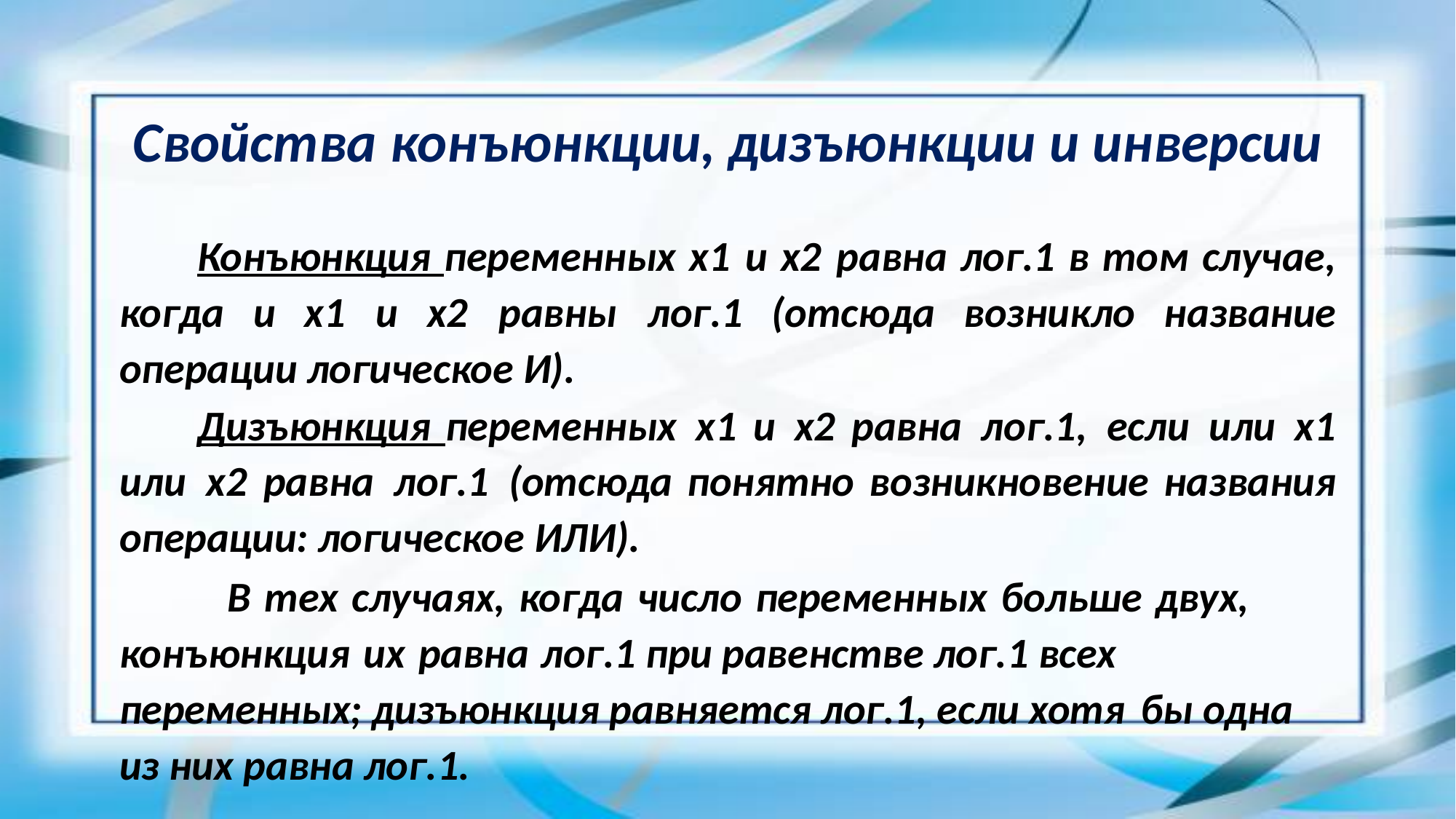

# Свойства конъюнкции, дизъюнкции и инверсии
Конъюнкция переменных x1 и x2 равна лог.1 в том случае, когда и x1 и x2 равны лог.1 (отсюда возникло название операции логическое И).
Дизъюнкция переменных x1 и x2 равна лог.1, если или x1 или x2 равна лог.1 (отсюда понятно возникновение названия операции: логическое ИЛИ).
В тех случаях, когда число переменных больше двух, конъюнкция их равна лог.1 при равенстве лог.1 всех переменных; дизъюнкция равняется лог.1, если хотя бы одна из них равна лог.1.